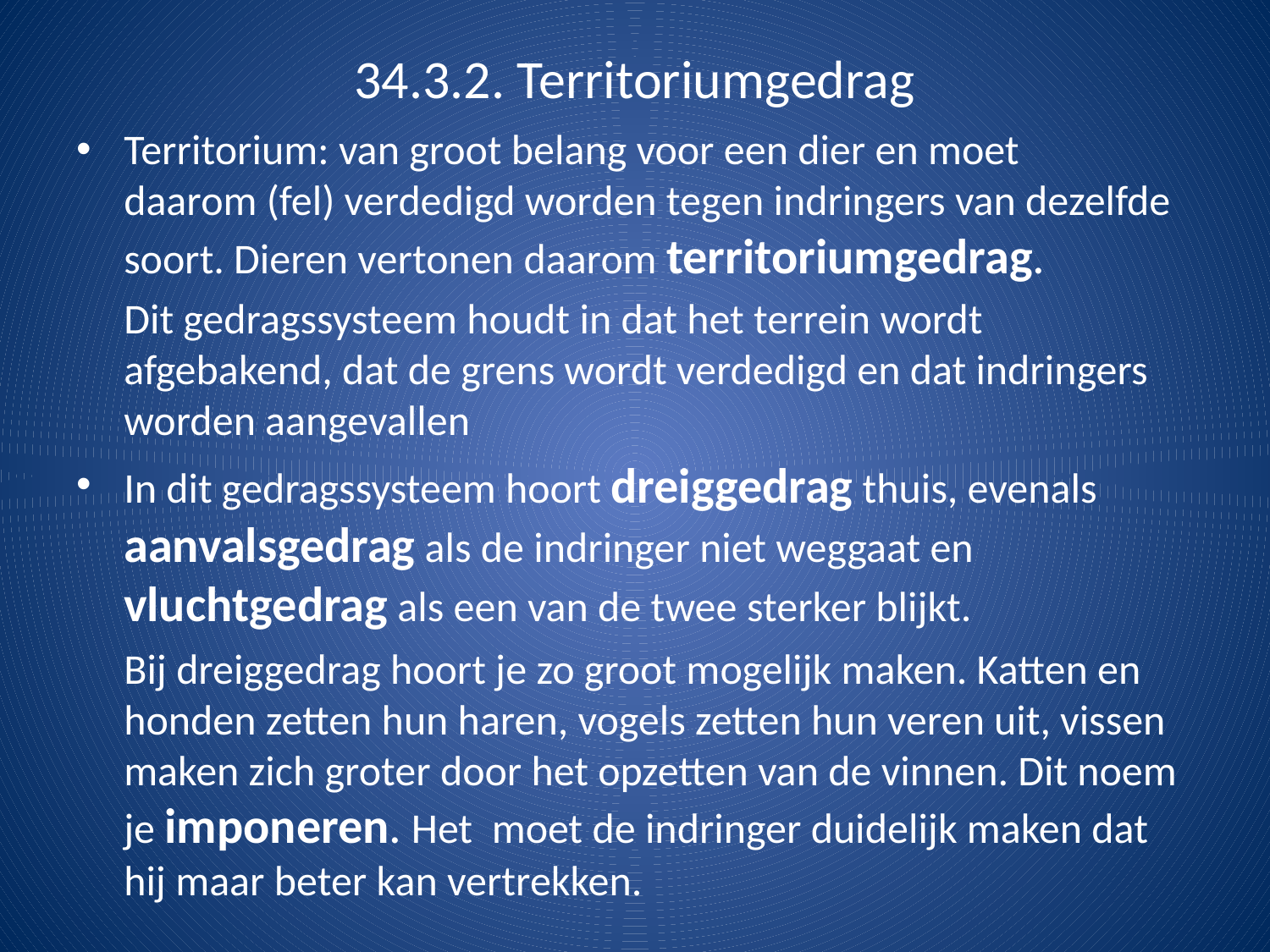

# 34.3.2. Territoriumgedrag
Territorium: van groot belang voor een dier en moet daarom (fel) verdedigd worden tegen indringers van dezelfde soort. Dieren vertonen daarom territoriumgedrag.
	Dit gedragssysteem houdt in dat het terrein wordt afgebakend, dat de grens wordt verdedigd en dat indringers worden aangevallen
In dit gedragssysteem hoort dreiggedrag thuis, evenals aanvalsgedrag als de indringer niet weggaat en vluchtgedrag als een van de twee sterker blijkt.
	Bij dreiggedrag hoort je zo groot mogelijk maken. Katten en honden zetten hun haren, vogels zetten hun veren uit, vissen maken zich groter door het opzetten van de vinnen. Dit noem je imponeren. Het  moet de indringer duidelijk maken dat hij maar beter kan vertrekken.